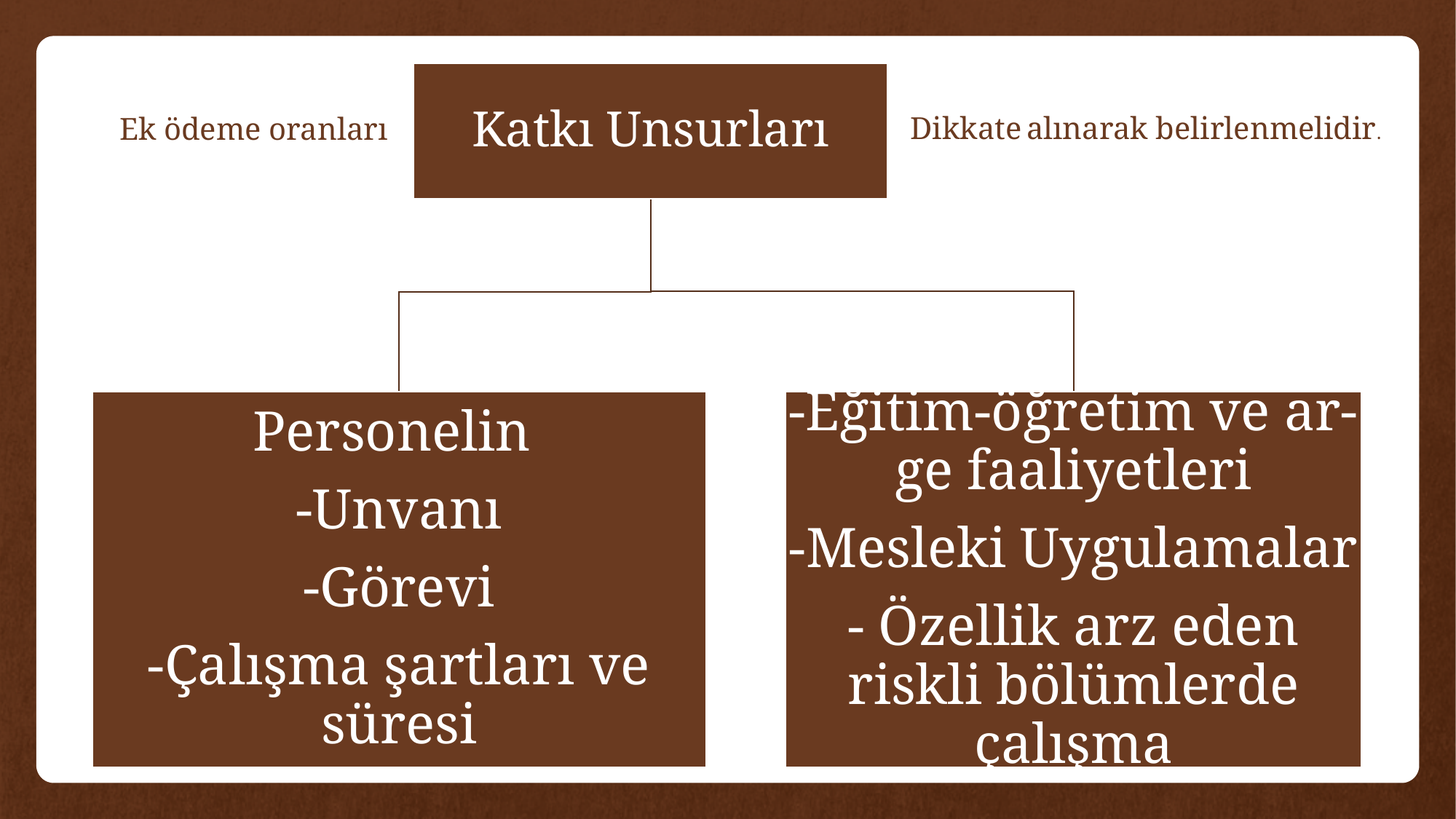

# Ek ödeme oranları
Katkı Unsurları
Personelin
-Unvanı
-Görevi
-Çalışma şartları ve süresi
-Eğitim-öğretim ve ar-ge faaliyetleri
-Mesleki Uygulamalar
- Özellik arz eden riskli bölümlerde çalışma
Dikkate alınarak belirlenmelidir.